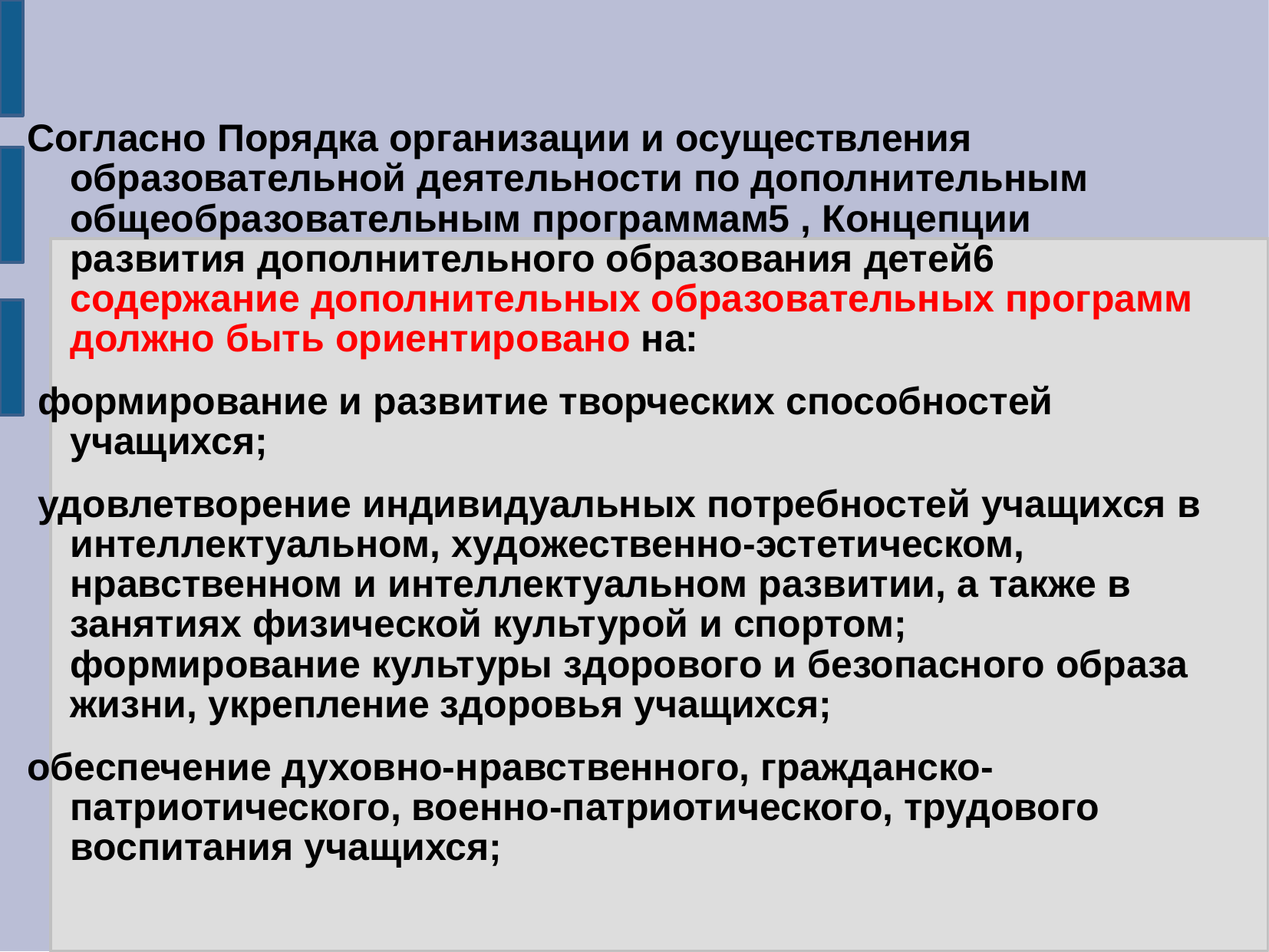

#
Согласно Порядка организации и осуществления образовательной деятельности по дополнительным общеобразовательным программам5 , Концепции развития дополнительного образования детей6 содержание дополнительных образовательных программ должно быть ориентировано на:
 формирование и развитие творческих способностей учащихся;
 удовлетворение индивидуальных потребностей учащихся в интеллектуальном, художественно-эстетическом, нравственном и интеллектуальном развитии, а также в занятиях физической культурой и спортом; формирование культуры здорового и безопасного образа жизни, укрепление здоровья учащихся;
обеспечение духовно-нравственного, гражданско-патриотического, военно-патриотического, трудового воспитания учащихся;